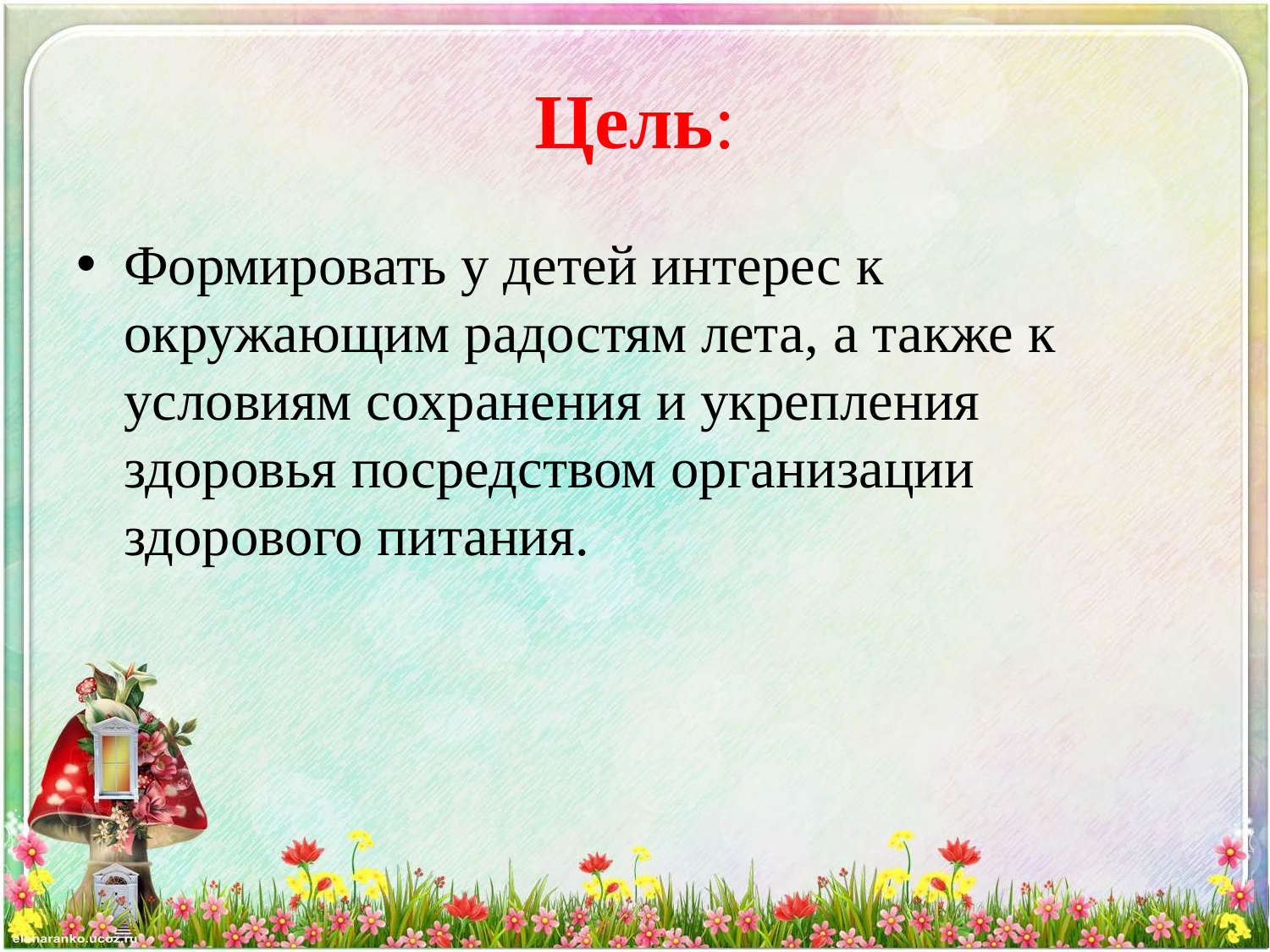

# Цель:
Формировать у детей интерес к окружающим радостям лета, а также к условиям сохранения и укрепления здоровья посредством организации здорового питания.